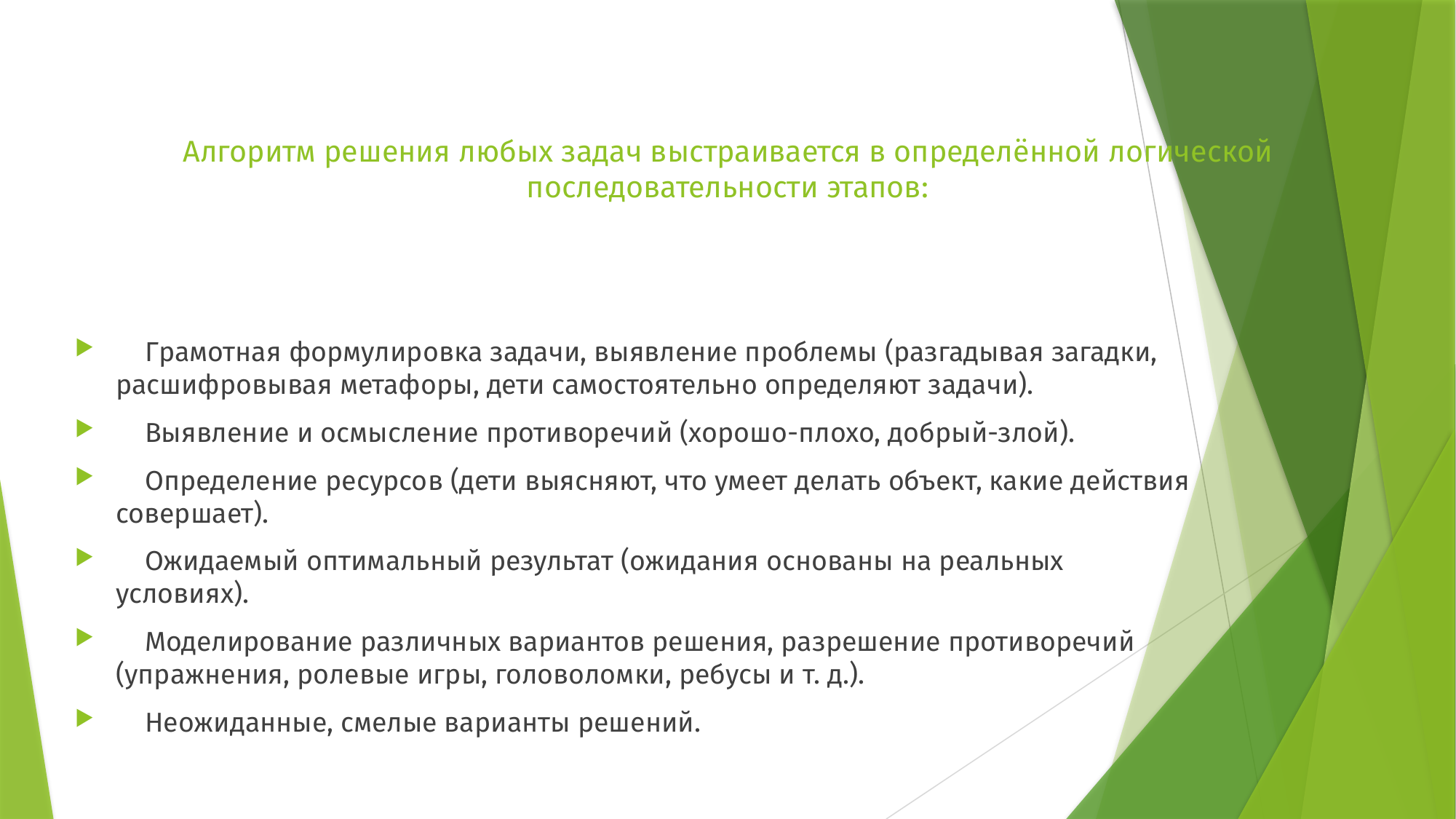

# Алгоритм решения любых задач выстраивается в определённой логической последовательности этапов:

    Грамотная формулировка задачи, выявление проблемы (разгадывая загадки, расшифровывая метафоры, дети самостоятельно определяют задачи).
    Выявление и осмысление противоречий (хорошо-плохо, добрый-злой).
    Определение ресурсов (дети выясняют, что умеет делать объект, какие действия совершает).
    Ожидаемый оптимальный результат (ожидания основаны на реальных условиях).
    Моделирование различных вариантов решения, разрешение противоречий (упражнения, ролевые игры, головоломки, ребусы и т. д.).
    Неожиданные, смелые варианты решений.